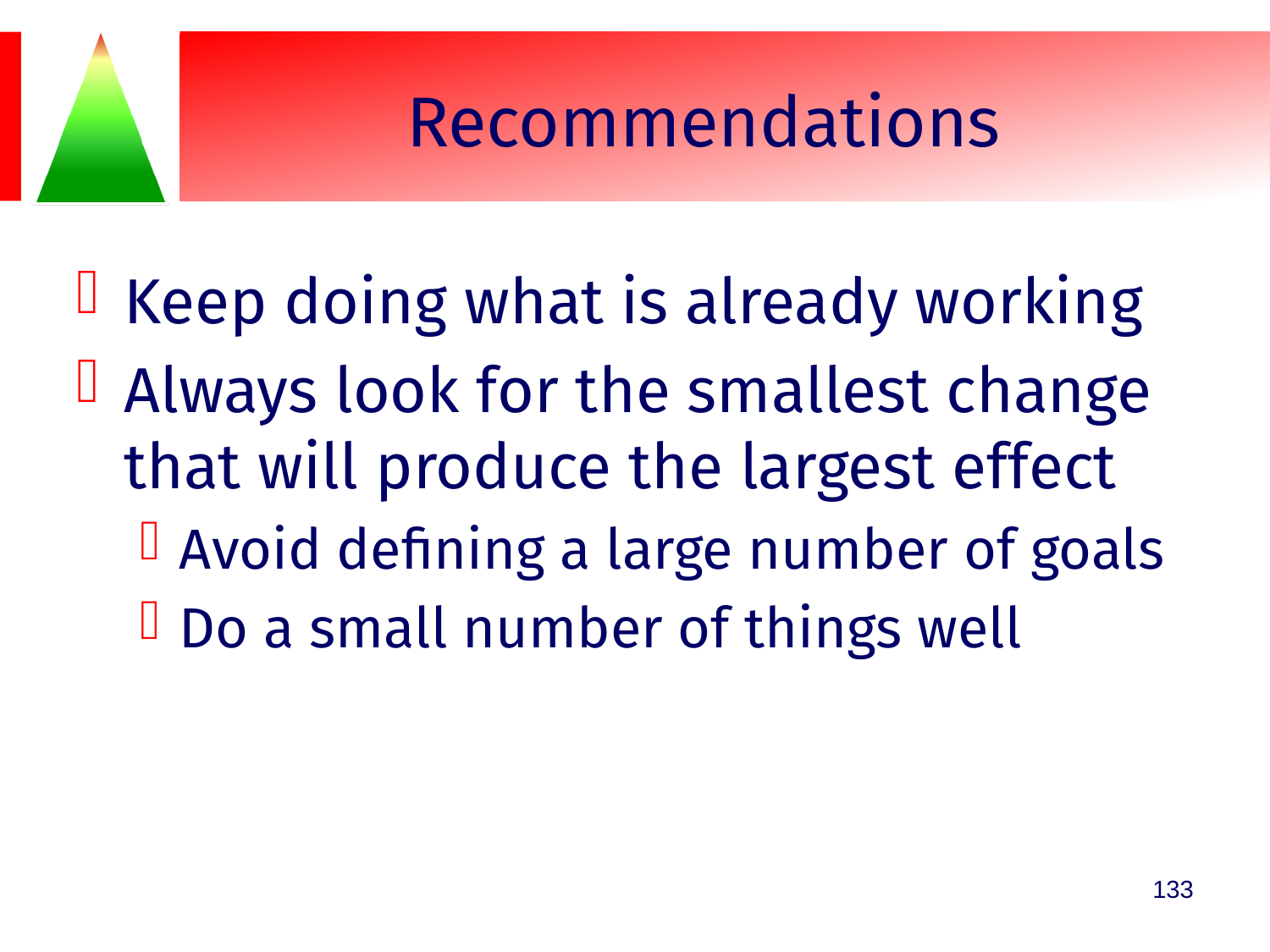

# Recommendations
Keep doing what is already working
Always look for the smallest change that will produce the largest effect
Avoid defining a large number of goals
Do a small number of things well
133